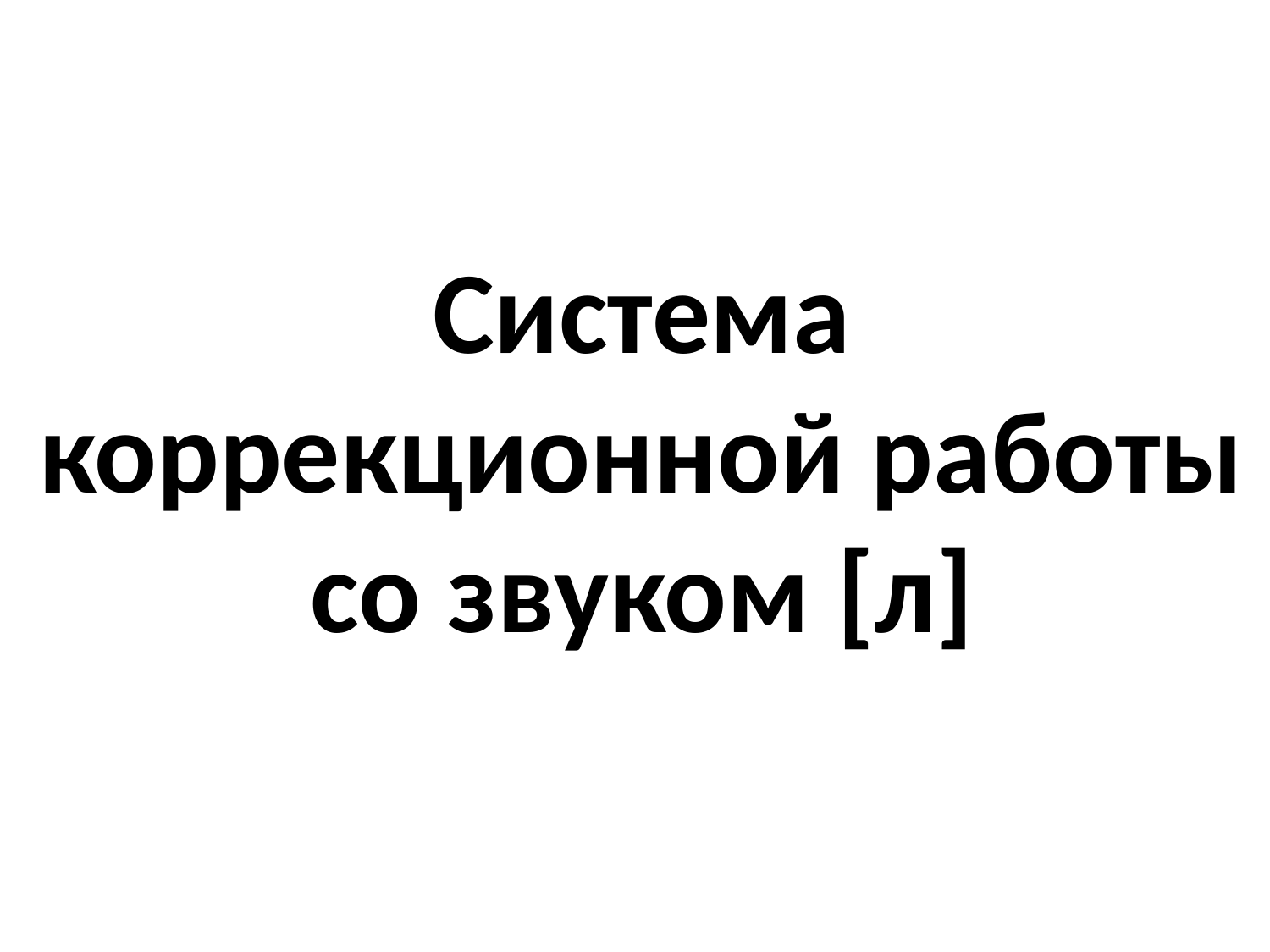

# Система коррекционной работы со звуком [л]